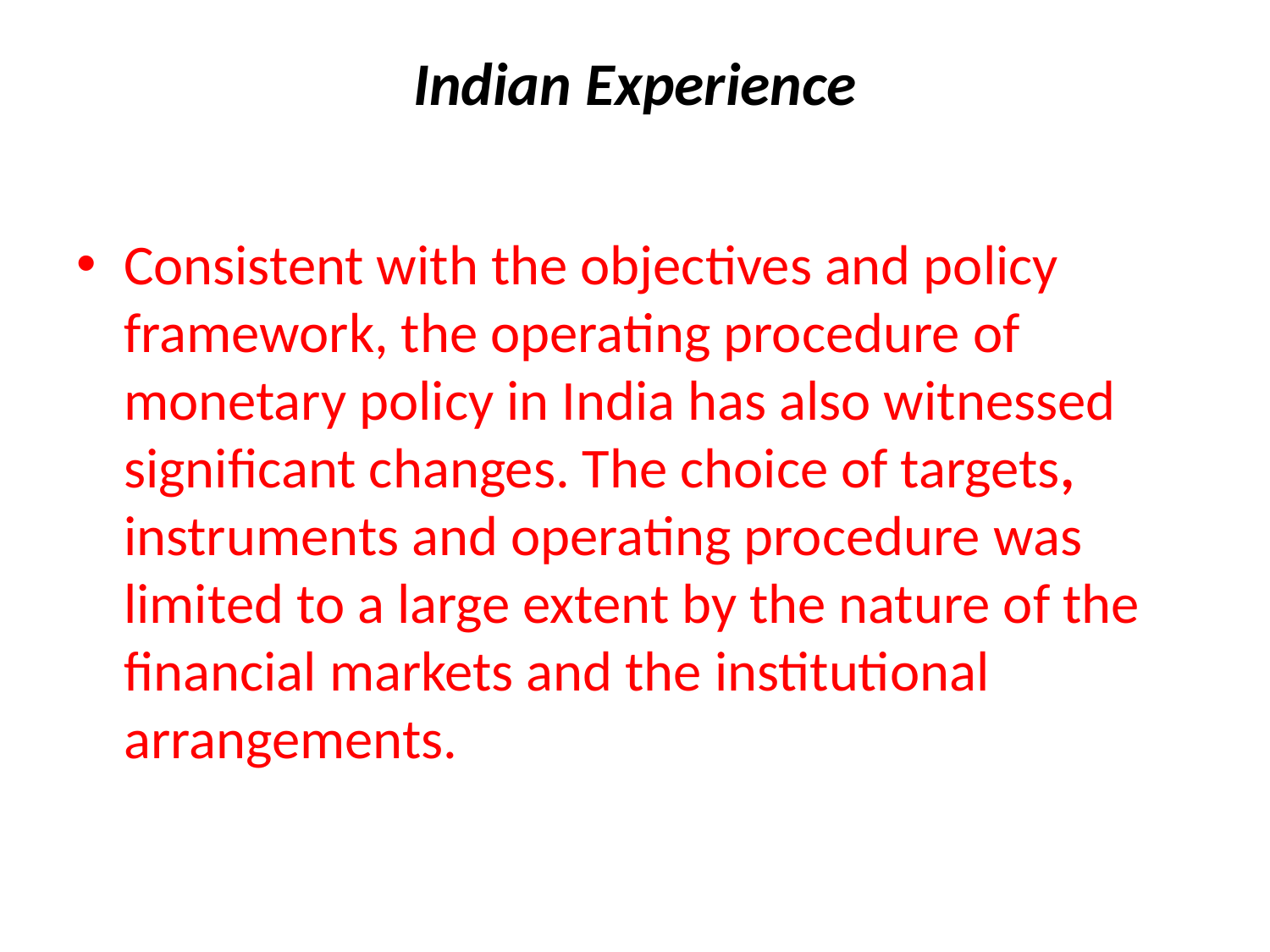

# Indian Experience
Consistent with the objectives and policy framework, the operating procedure of monetary policy in India has also witnessed significant changes. The choice of targets, instruments and operating procedure was limited to a large extent by the nature of the financial markets and the institutional arrangements.